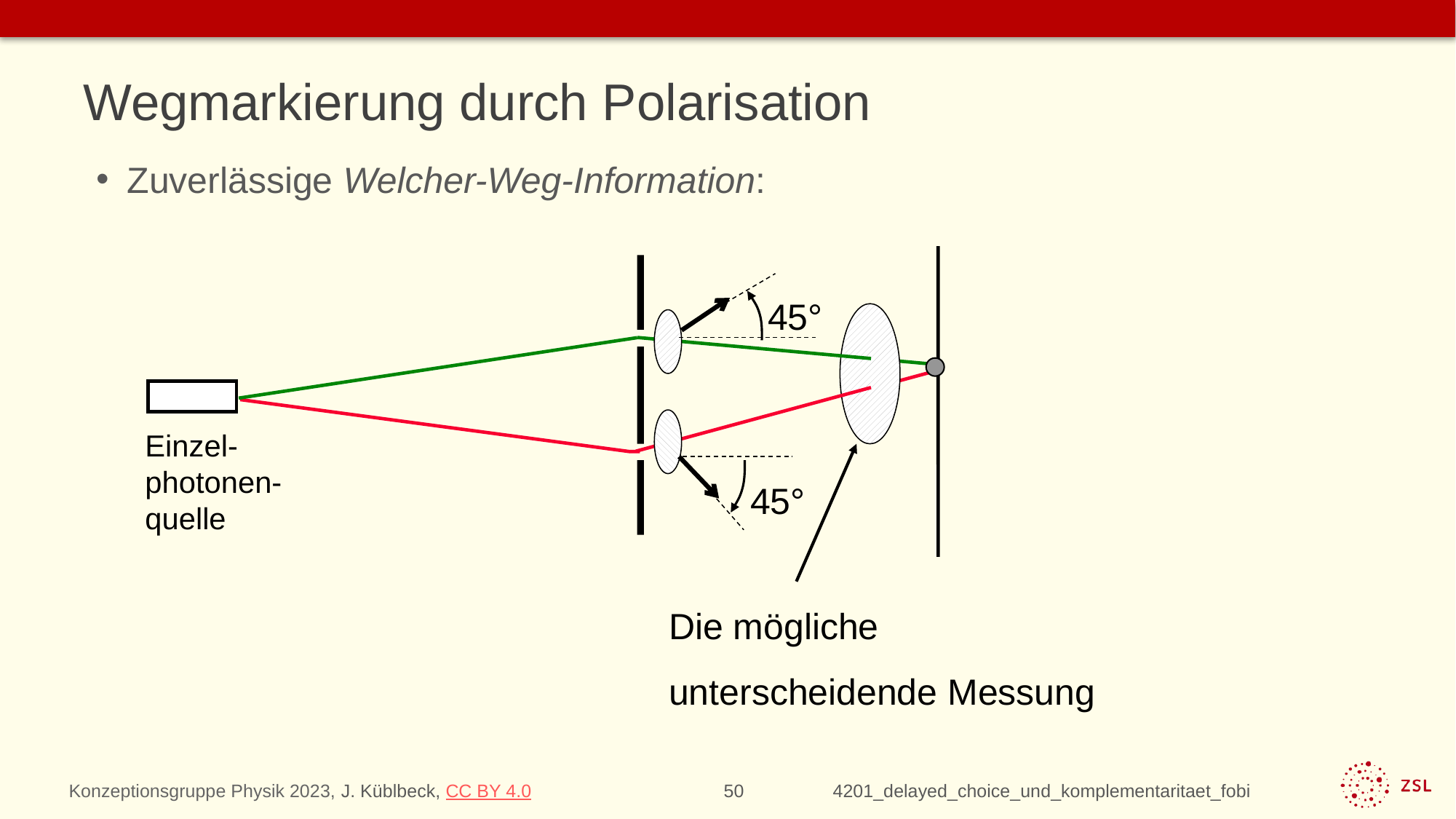

# Wegmarkierung durch Polarisation
Zuverlässige Welcher-Weg-Information:

45°

45°

Einzel-photonen-quelle

Die mögliche
unterscheidende Messung